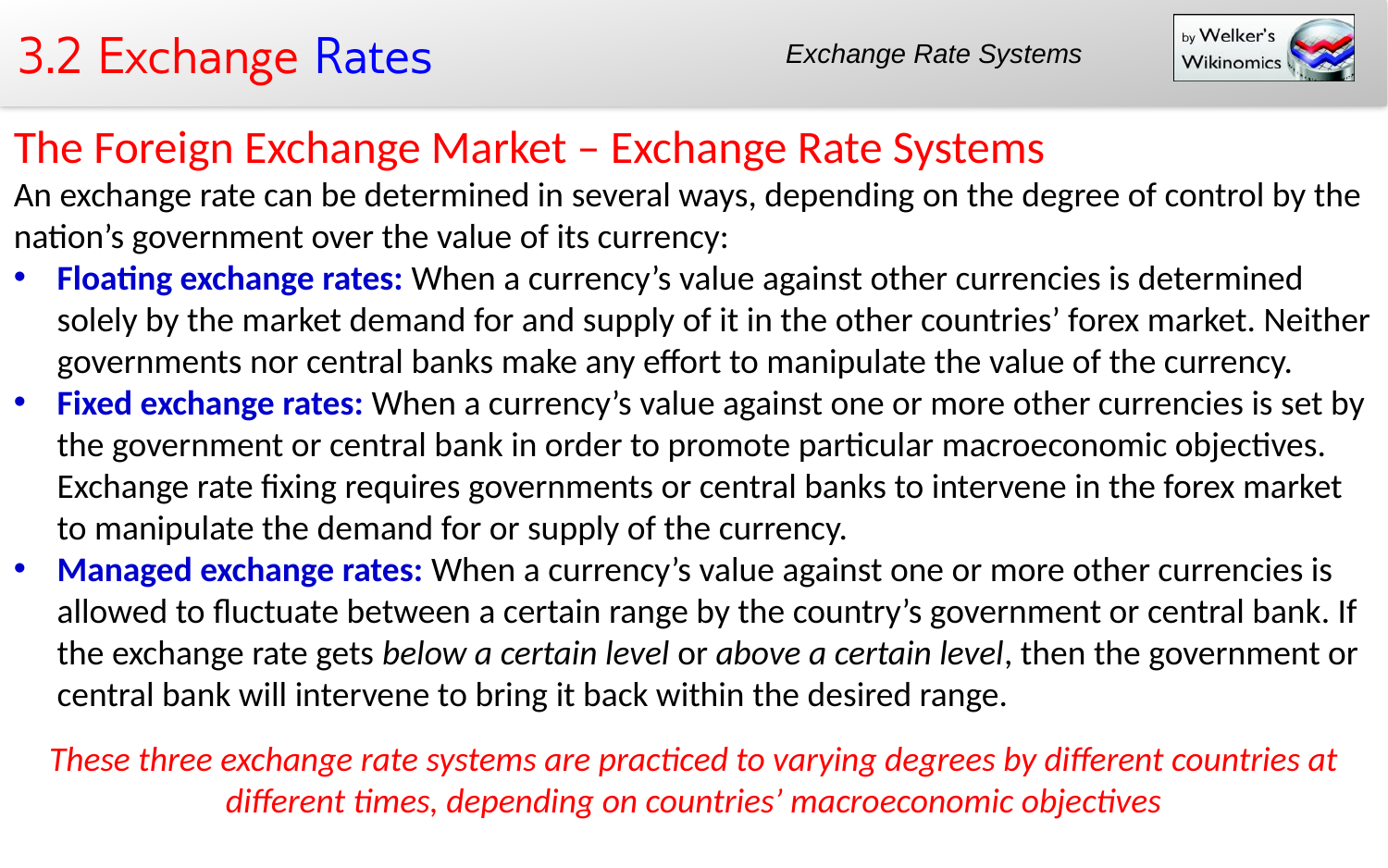

Exchange Rate Systems
The Foreign Exchange Market – Exchange Rate Systems
An exchange rate can be determined in several ways, depending on the degree of control by the nation’s government over the value of its currency:
Floating exchange rates: When a currency’s value against other currencies is determined solely by the market demand for and supply of it in the other countries’ forex market. Neither governments nor central banks make any effort to manipulate the value of the currency.
Fixed exchange rates: When a currency’s value against one or more other currencies is set by the government or central bank in order to promote particular macroeconomic objectives. Exchange rate fixing requires governments or central banks to intervene in the forex market to manipulate the demand for or supply of the currency.
Managed exchange rates: When a currency’s value against one or more other currencies is allowed to fluctuate between a certain range by the country’s government or central bank. If the exchange rate gets below a certain level or above a certain level, then the government or central bank will intervene to bring it back within the desired range.

These three exchange rate systems are practiced to varying degrees by different countries at different times, depending on countries’ macroeconomic objectives